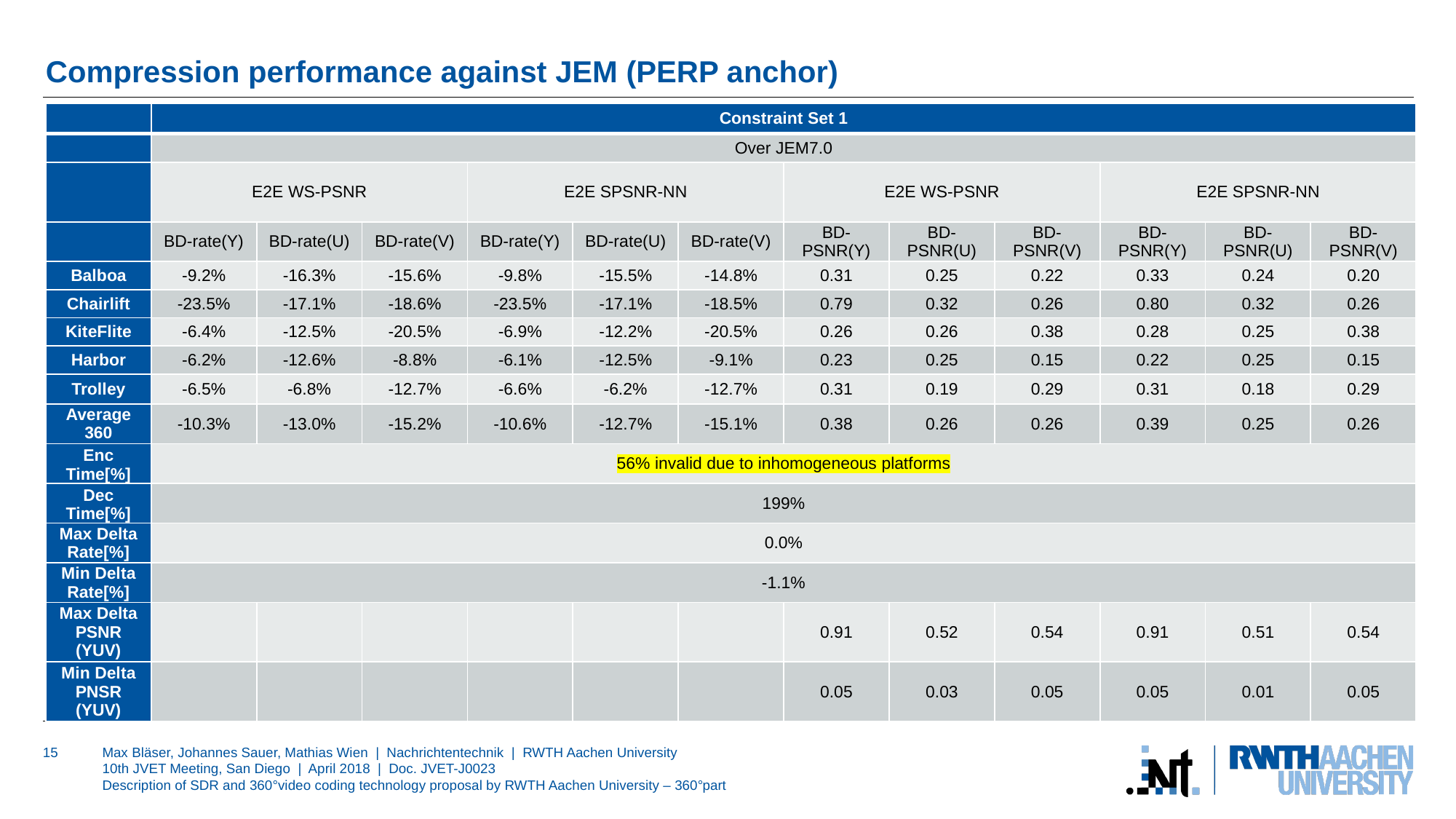

# Compression performance against JEM (PERP anchor)
|  | Constraint Set 1 |  |  |  |  |  |  |  |  |  |  |  |
| --- | --- | --- | --- | --- | --- | --- | --- | --- | --- | --- | --- | --- |
|  | Over JEM7.0 |  |  |  |  |  |  |  |  |  |  |  |
|  | E2E WS-PSNR |  |  | E2E SPSNR-NN |  |  | E2E WS-PSNR |  |  | E2E SPSNR-NN |  |  |
|  | BD-rate(Y) | BD-rate(U) | BD-rate(V) | BD-rate(Y) | BD-rate(U) | BD-rate(V) | BD-PSNR(Y) | BD-PSNR(U) | BD-PSNR(V) | BD-PSNR(Y) | BD-PSNR(U) | BD-PSNR(V) |
| Balboa | -9.2% | -16.3% | -15.6% | -9.8% | -15.5% | -14.8% | 0.31 | 0.25 | 0.22 | 0.33 | 0.24 | 0.20 |
| Chairlift | -23.5% | -17.1% | -18.6% | -23.5% | -17.1% | -18.5% | 0.79 | 0.32 | 0.26 | 0.80 | 0.32 | 0.26 |
| KiteFlite | -6.4% | -12.5% | -20.5% | -6.9% | -12.2% | -20.5% | 0.26 | 0.26 | 0.38 | 0.28 | 0.25 | 0.38 |
| Harbor | -6.2% | -12.6% | -8.8% | -6.1% | -12.5% | -9.1% | 0.23 | 0.25 | 0.15 | 0.22 | 0.25 | 0.15 |
| Trolley | -6.5% | -6.8% | -12.7% | -6.6% | -6.2% | -12.7% | 0.31 | 0.19 | 0.29 | 0.31 | 0.18 | 0.29 |
| Average 360 | -10.3% | -13.0% | -15.2% | -10.6% | -12.7% | -15.1% | 0.38 | 0.26 | 0.26 | 0.39 | 0.25 | 0.26 |
| Enc Time[%] | 56% invalid due to inhomogeneous platforms |  |  |  |  |  |  |  |  |  |  |  |
| Dec Time[%] | 199% |  |  |  |  |  |  |  |  |  |  |  |
| Max Delta Rate[%] | 0.0% |  |  |  |  |  |  |  |  |  |  |  |
| Min Delta Rate[%] | -1.1% |  |  |  |  |  |  |  |  |  |  |  |
| Max Delta PSNR (YUV) |  |  |  |  |  |  | 0.91 | 0.52 | 0.54 | 0.91 | 0.51 | 0.54 |
| Min Delta PNSR (YUV) |  |  |  |  |  |  | 0.05 | 0.03 | 0.05 | 0.05 | 0.01 | 0.05 |